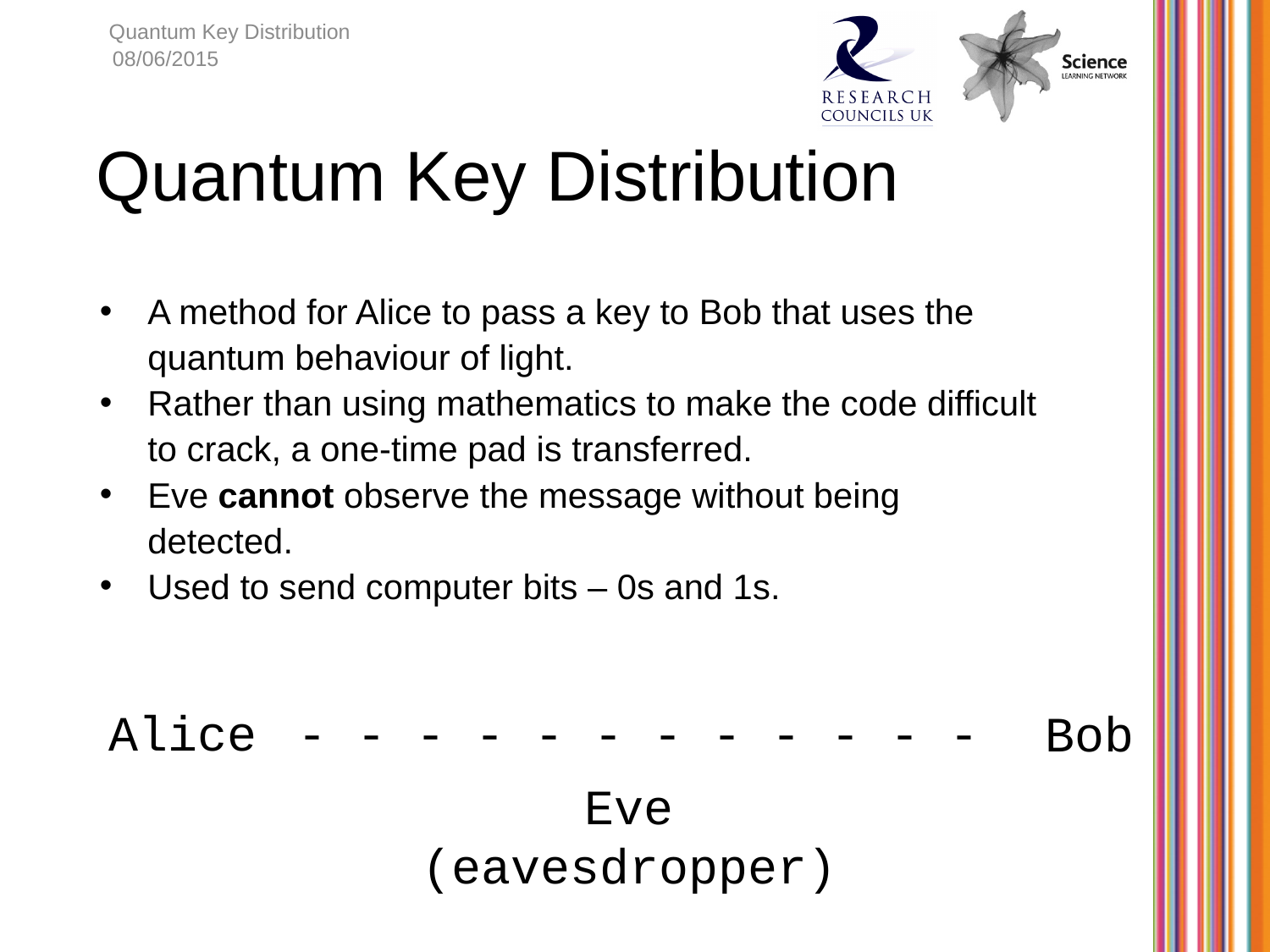

Quantum Key Distribution
08/06/2015
# Quantum Key Distribution
A method for Alice to pass a key to Bob that uses the quantum behaviour of light.
Rather than using mathematics to make the code difficult to crack, a one-time pad is transferred.
Eve cannot observe the message without being detected.
Used to send computer bits – 0s and 1s.
Alice
- - - - - - - - - - - -
Bob
Eve
(eavesdropper)